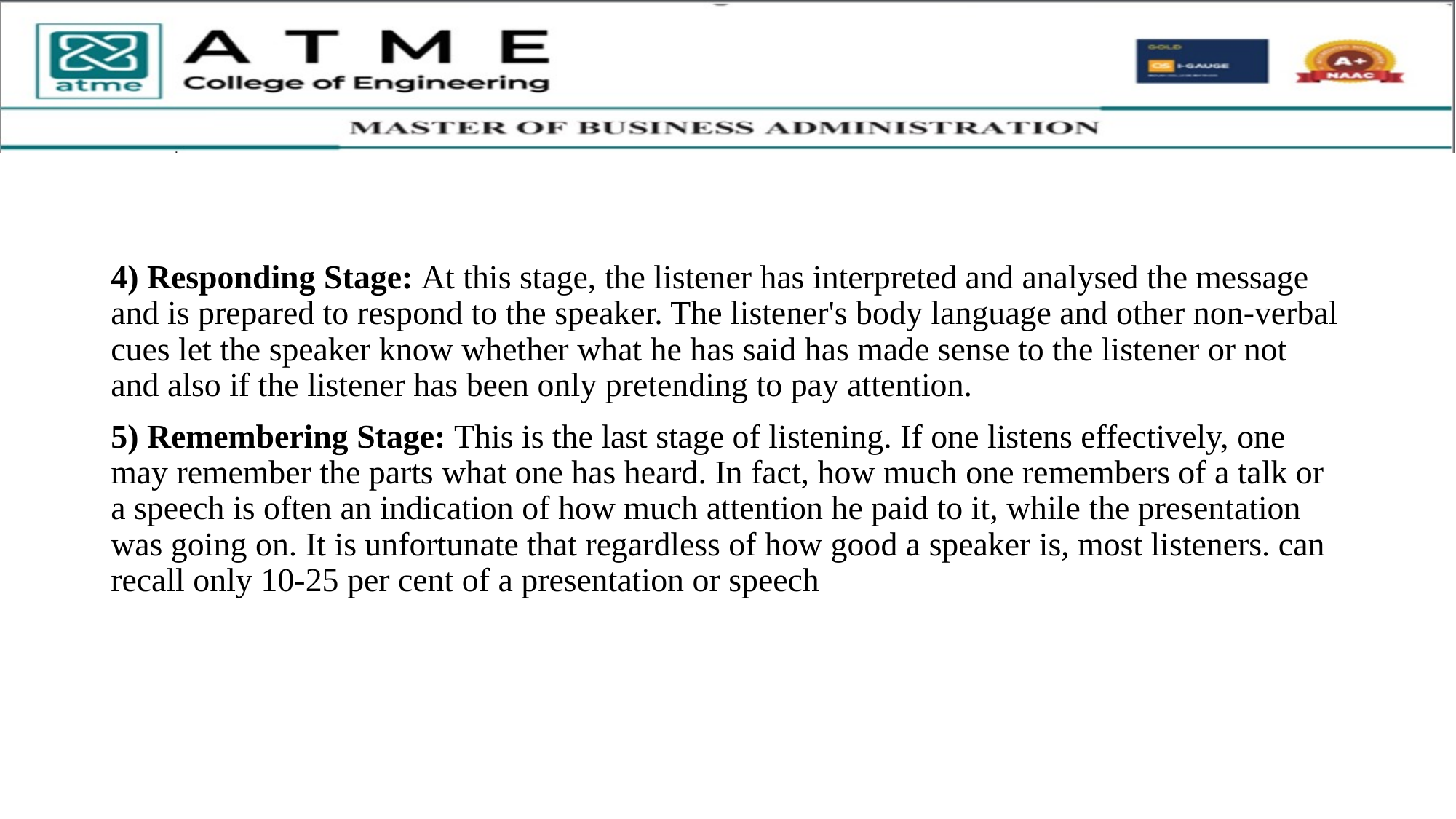

4) Responding Stage: At this stage, the listener has interpreted and analysed the message and is prepared to respond to the speaker. The listener's body language and other non-verbal cues let the speaker know whether what he has said has made sense to the listener or not and also if the listener has been only pretending to pay attention.
5) Remembering Stage: This is the last stage of listening. If one listens effectively, one may remember the parts what one has heard. In fact, how much one remembers of a talk or a speech is often an indication of how much attention he paid to it, while the presentation was going on. It is unfortunate that regardless of how good a speaker is, most listeners. can recall only 10-25 per cent of a presentation or speech